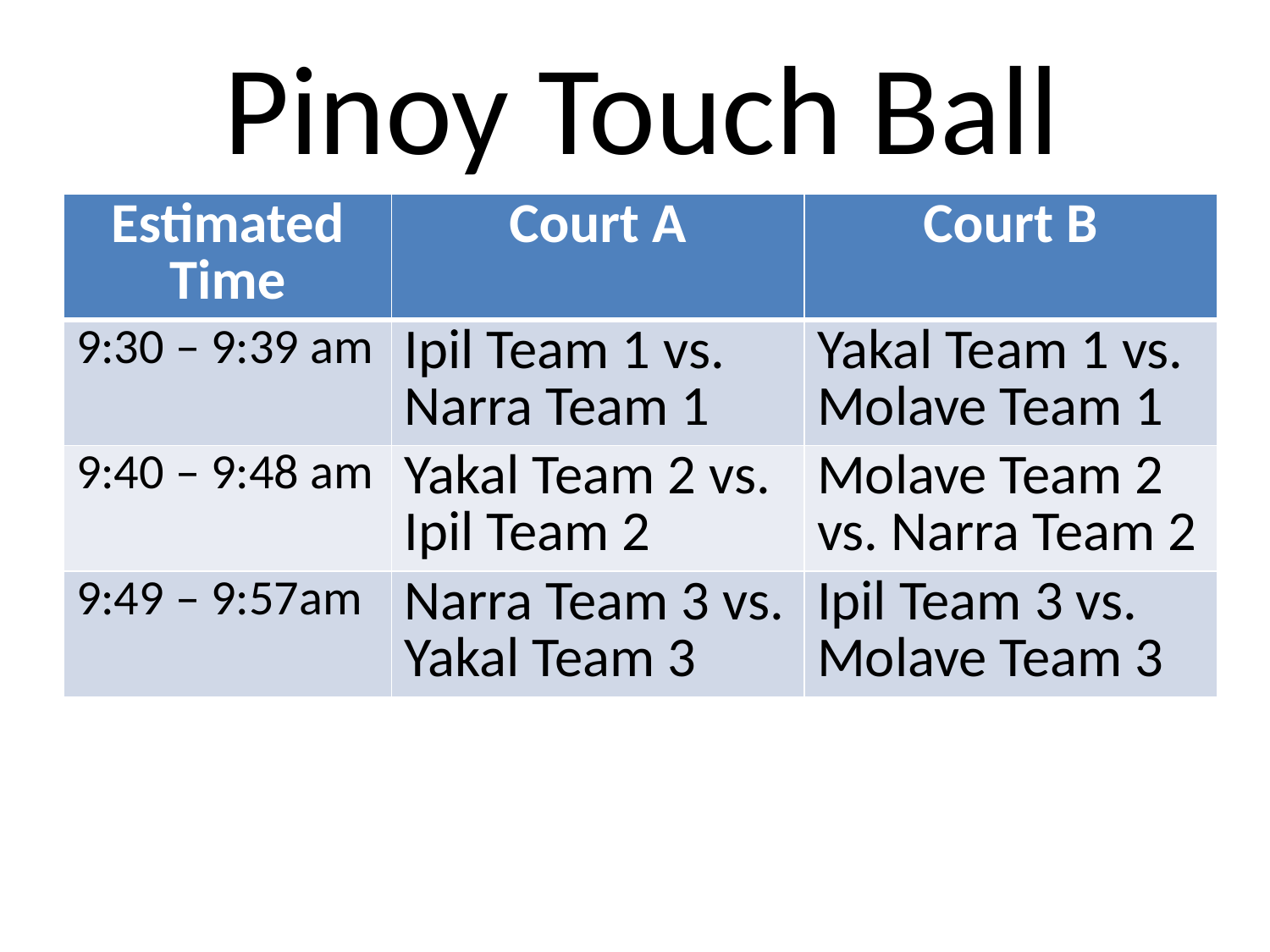

Pinoy Touch Ball
| Estimated Time | Court A | Court B |
| --- | --- | --- |
| 9:30 – 9:39 am | Ipil Team 1 vs. Narra Team 1 | Yakal Team 1 vs. Molave Team 1 |
| 9:40 – 9:48 am | Yakal Team 2 vs. Ipil Team 2 | Molave Team 2 vs. Narra Team 2 |
| 9:49 – 9:57am | Narra Team 3 vs. Yakal Team 3 | Ipil Team 3 vs. Molave Team 3 |